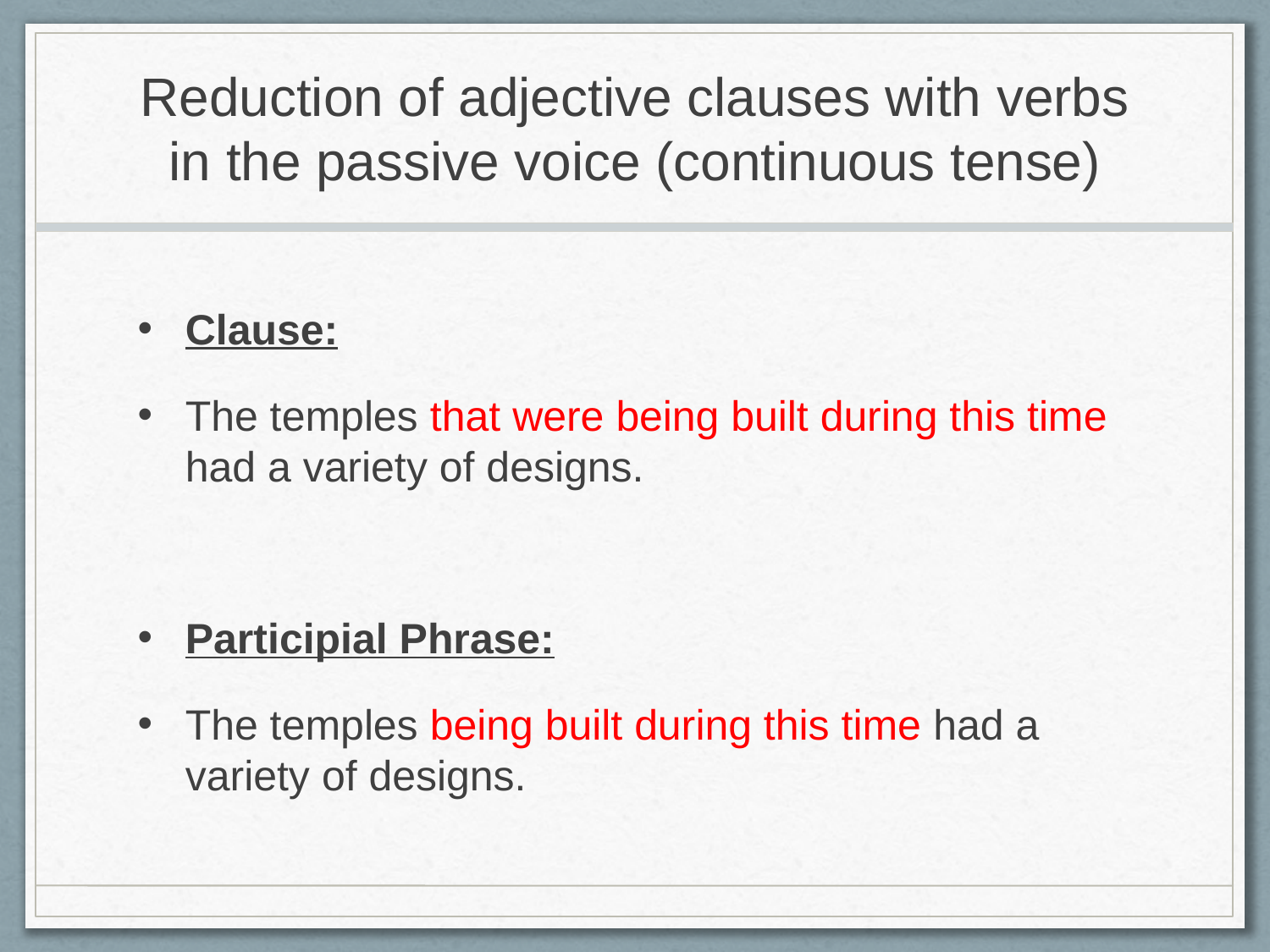

# Reduction of adjective clauses with verbs in the passive voice (continuous tense)
Clause:
The temples that were being built during this time had a variety of designs.

Participial Phrase:
The temples being built during this time had a variety of designs.